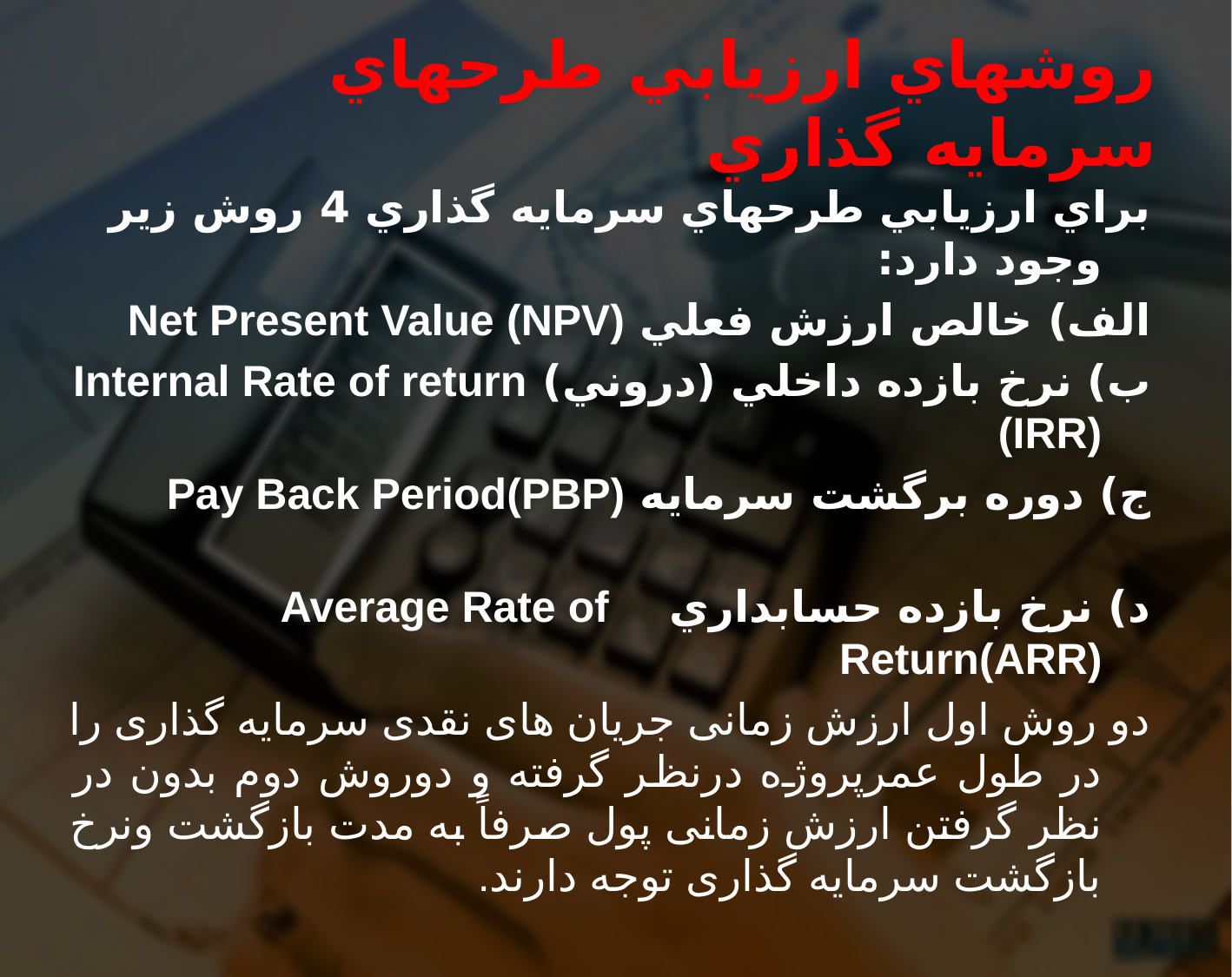

# روشهاي ارزيابي طرحهاي سرمايه گذاري
براي ارزيابي طرحهاي سرمايه گذاري 4 روش زير وجود دارد:
الف) خالص ارزش فعلي Net Present Value (NPV)
ب) نرخ بازده داخلي (دروني) Internal Rate of return (IRR)
ج) دوره برگشت سرمايه Pay Back Period(PBP)
د) نرخ بازده حسابداري    Average Rate of Return(ARR)
دو روش اول ارزش زمانی جریان های نقدی سرمایه گذاری را در طول عمرپروژه درنظر گرفته و دوروش دوم بدون در نظر گرفتن ارزش زمانی پول صرفاً به مدت بازگشت ونرخ بازگشت سرمایه گذاری توجه دارند.